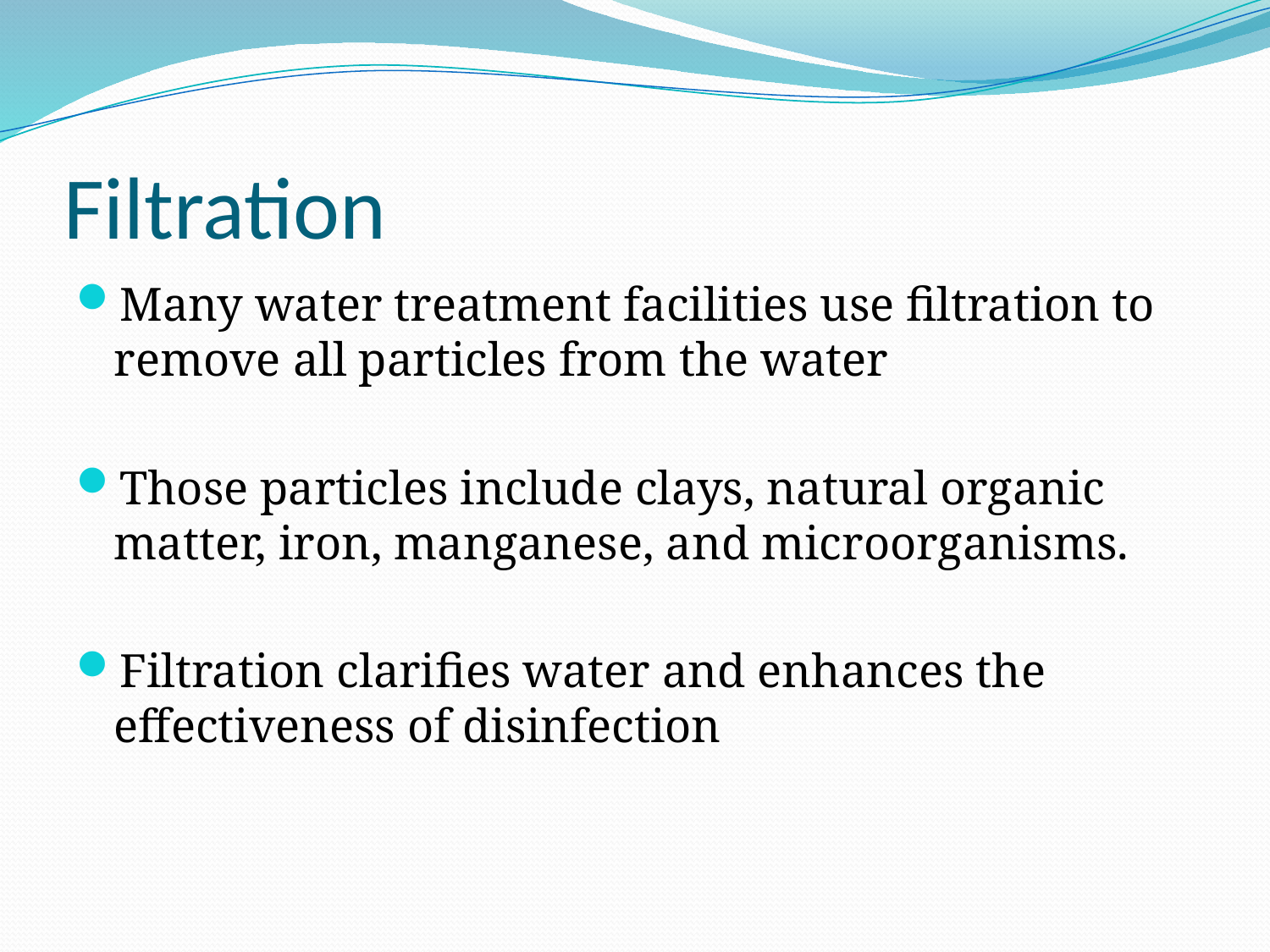

# Filtration
Many water treatment facilities use filtration to remove all particles from the water

Those particles include clays, natural organic matter, iron, manganese, and microorganisms.

Filtration clarifies water and enhances the effectiveness of disinfection